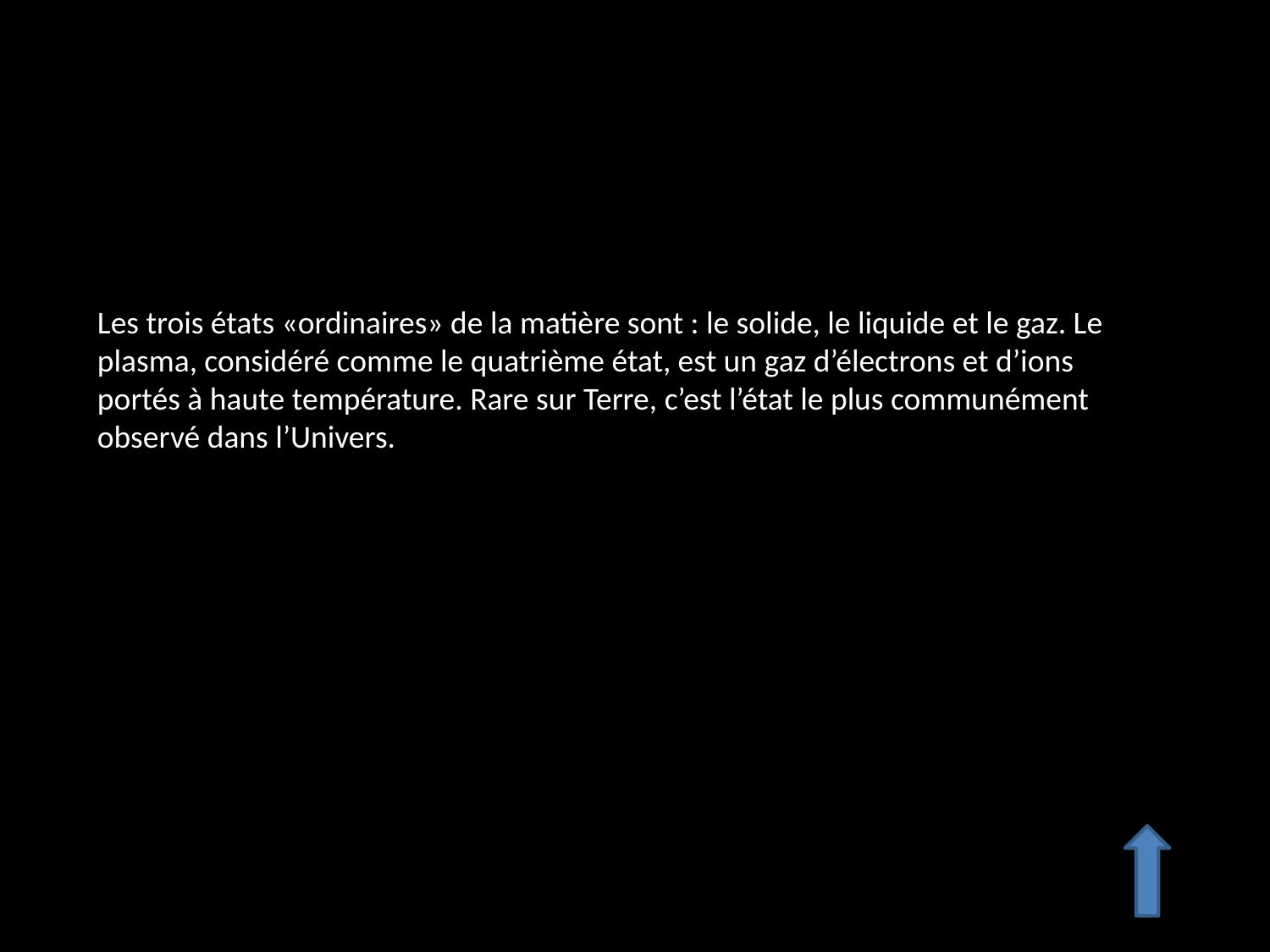

Les trois états «ordinaires» de la matière sont : le solide, le liquide et le gaz. Le plasma, considéré comme le quatrième état, est un gaz d’électrons et d’ions portés à haute température. Rare sur Terre, c’est l’état le plus communément observé dans l’Univers.